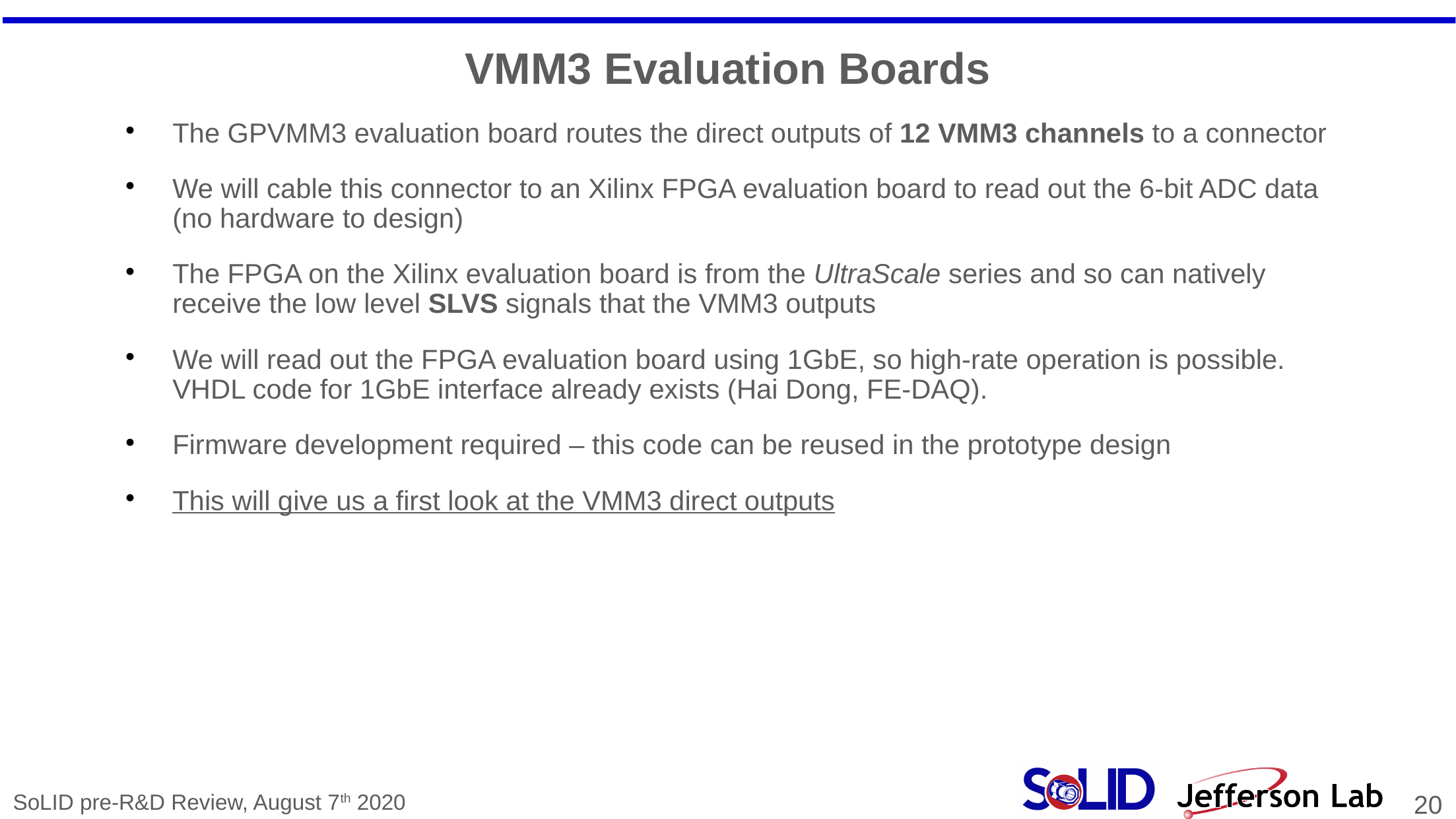

# VMM3 Evaluation Boards
The GPVMM3 evaluation board routes the direct outputs of 12 VMM3 channels to a connector
We will cable this connector to an Xilinx FPGA evaluation board to read out the 6-bit ADC data (no hardware to design)
The FPGA on the Xilinx evaluation board is from the UltraScale series and so can natively receive the low level SLVS signals that the VMM3 outputs
We will read out the FPGA evaluation board using 1GbE, so high-rate operation is possible.  VHDL code for 1GbE interface already exists (Hai Dong, FE-DAQ).
Firmware development required – this code can be reused in the prototype design
This will give us a first look at the VMM3 direct outputs